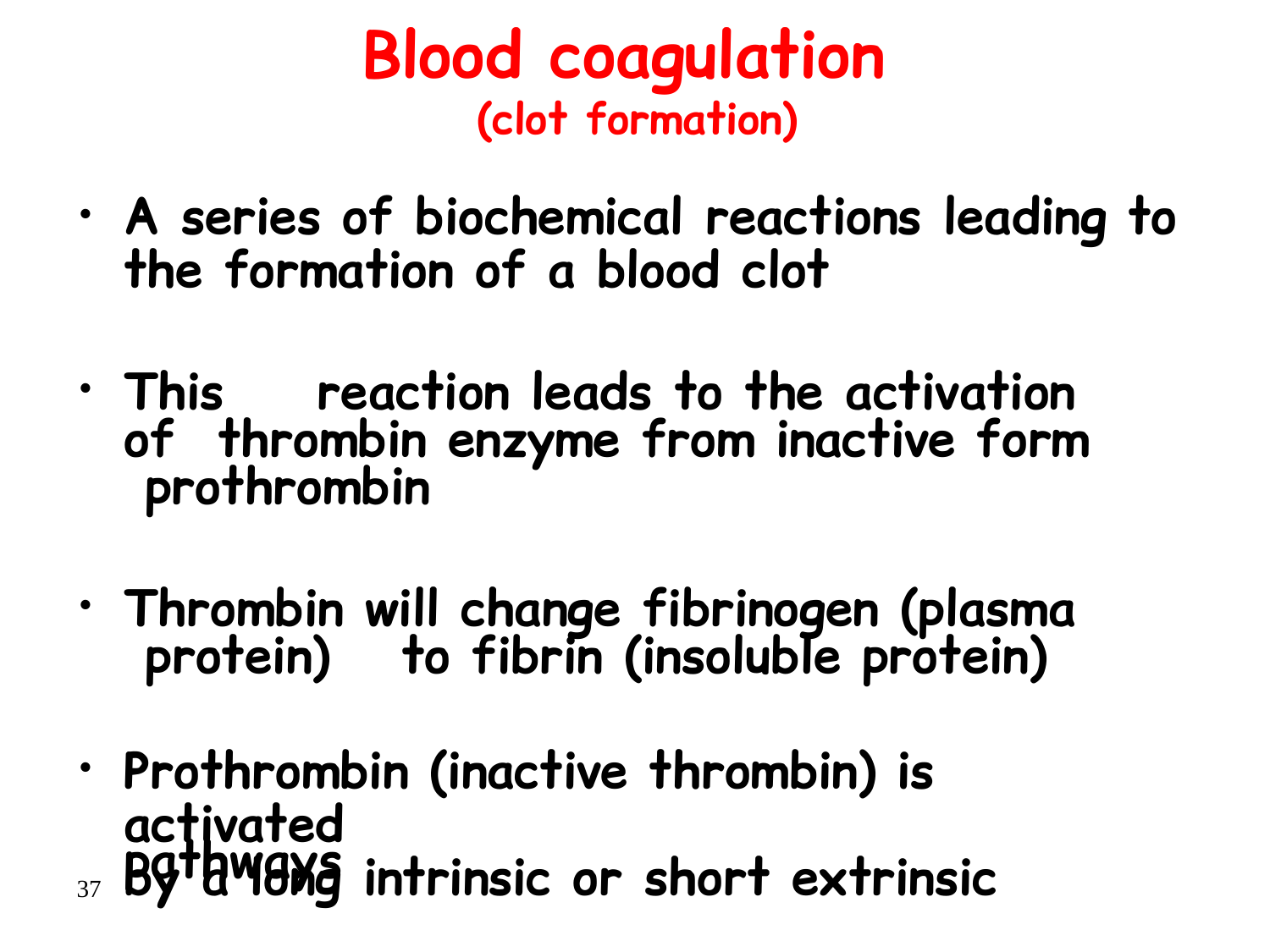

# Blood coagulation
(clot formation)

A series of biochemical reactions leading to
the formation of a blood clot

This	reaction leads to the activation of  thrombin enzyme from inactive form  prothrombin

Thrombin will change fibrinogen (plasma  protein)	to fibrin (insoluble protein)

Prothrombin (inactive thrombin) is activated
by a long intrinsic or short extrinsic
pathways
37